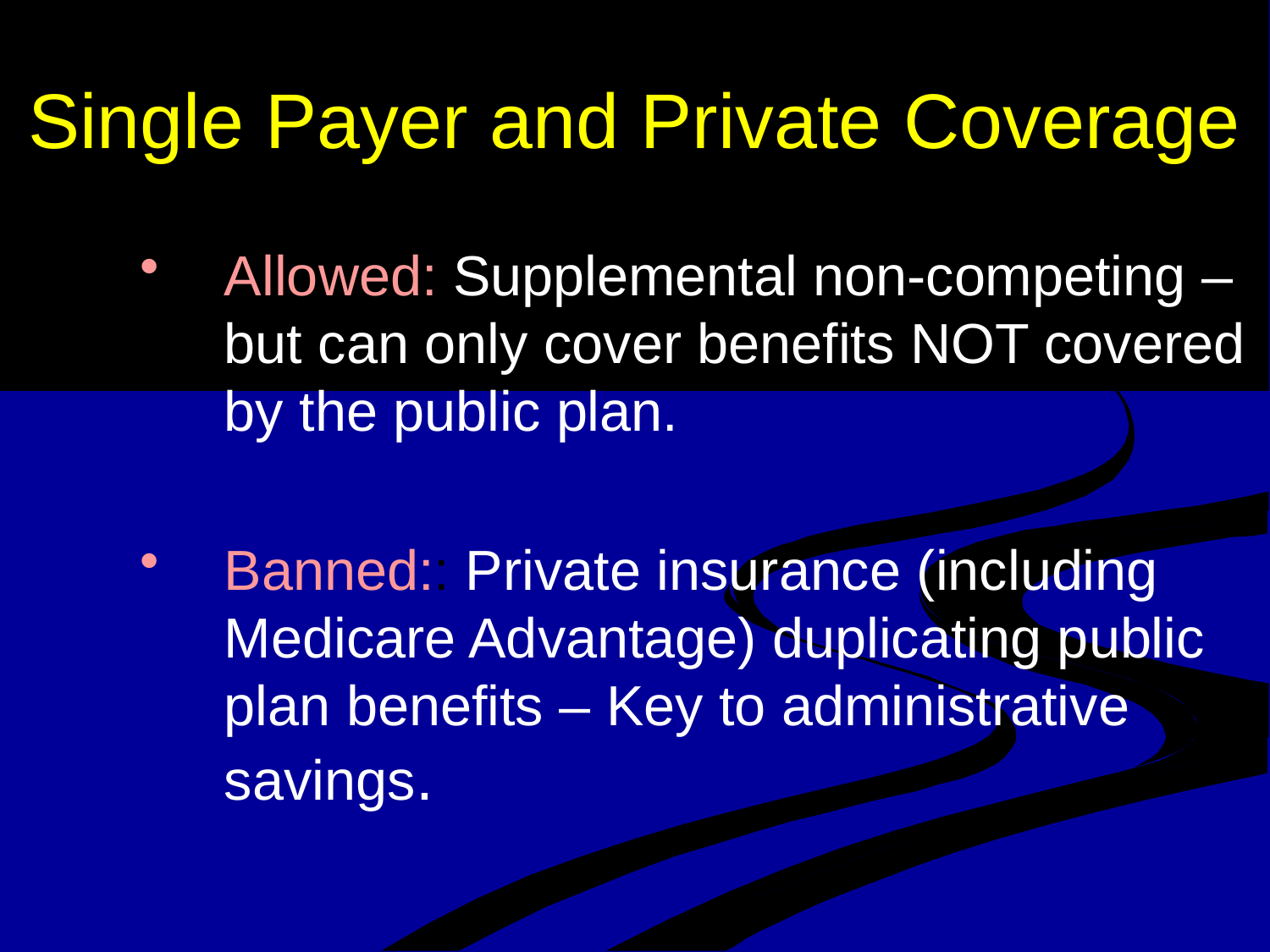

Single Payer and Private Coverage
Allowed: Supplemental non-competing –but can only cover benefits NOT covered by the public plan.

Banned:: Private insurance (including Medicare Advantage) duplicating public plan benefits – Key to administrative savings.